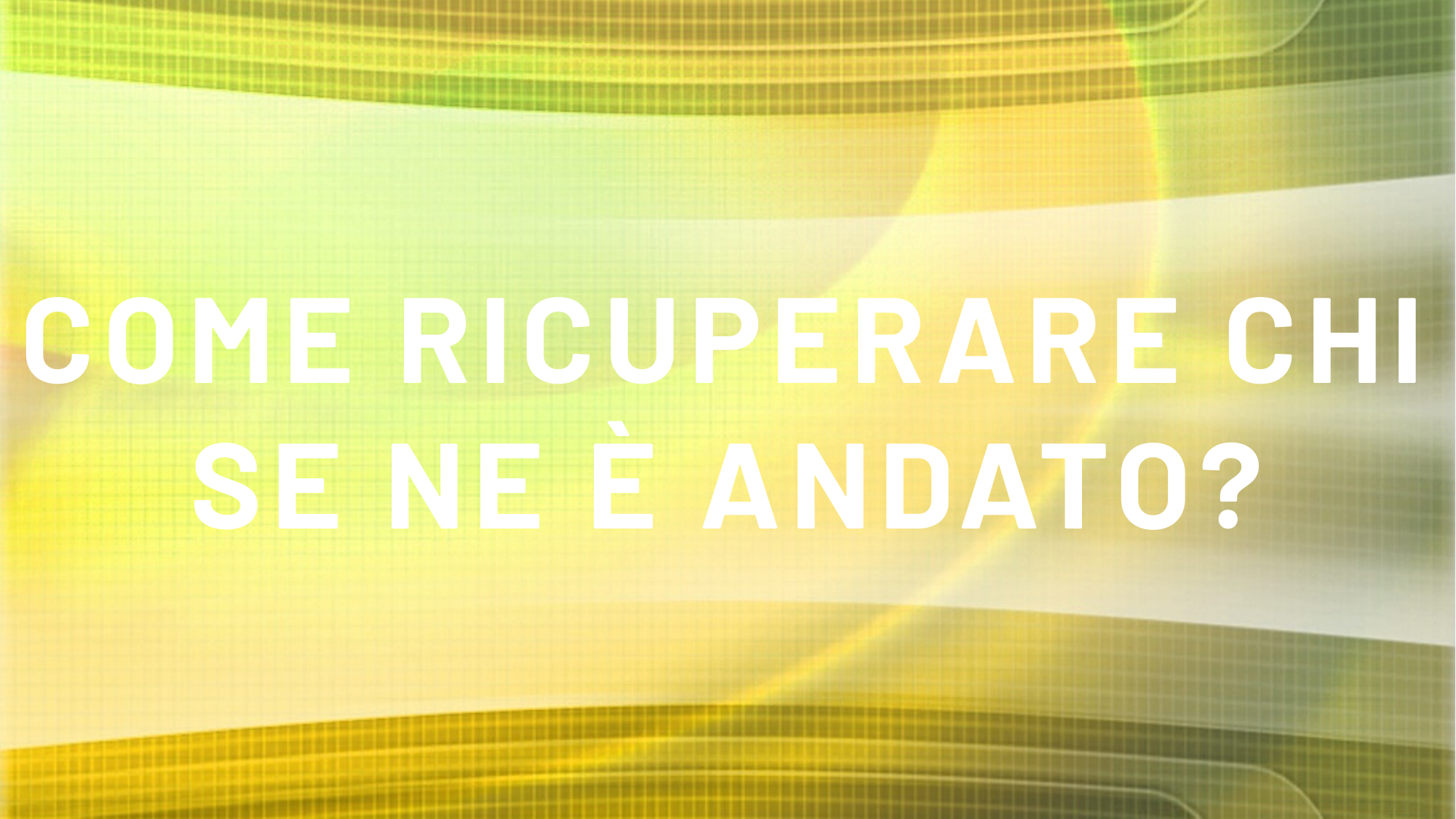

COME RICUPERARE CHI SE NE È ANDATO?